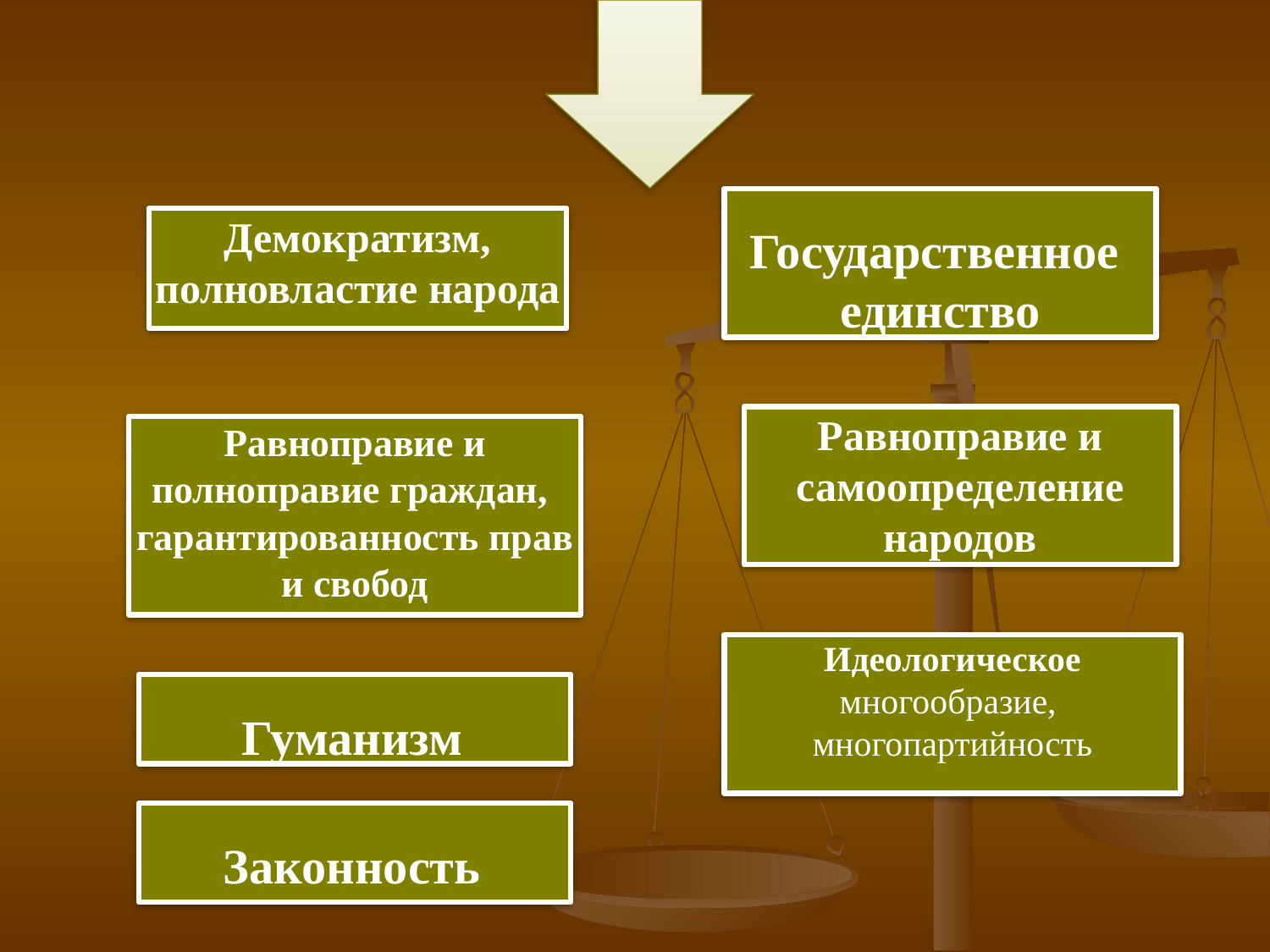

Государственное  единство
Демократизм, полновластие народа
Равноправие и самоопределение народов
Равноправие и полноправие граждан,
гарантированность прав и свобод
Идеологическое многообразие,
многопартийность

Гуманизм

Законность